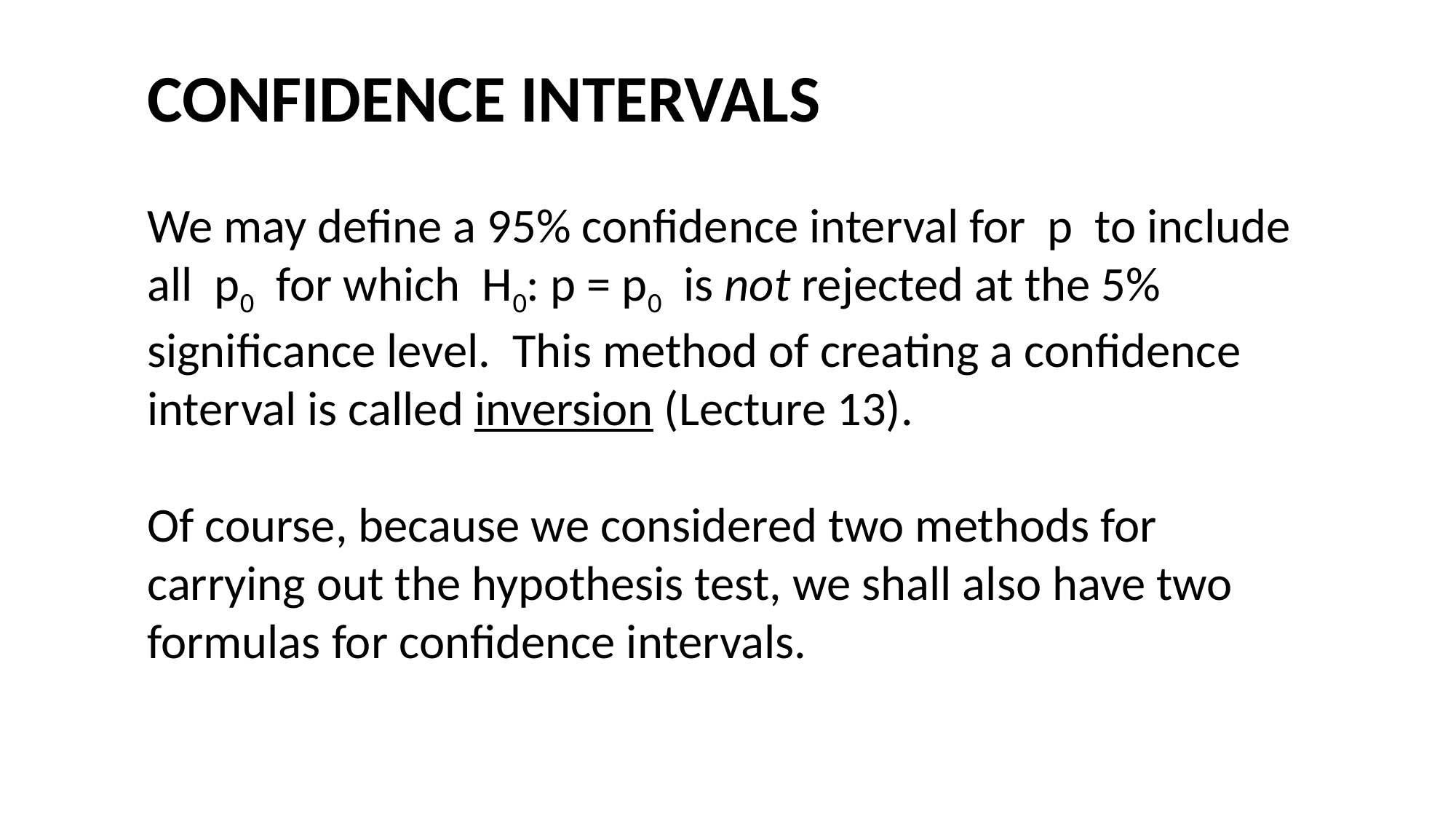

#
CONFIDENCE INTERVALS

We may define a 95% confidence interval for  p  to include all  p0  for which  H0: p = p0  is not rejected at the 5% significance level.  This method of creating a confidence interval is called inversion (Lecture 13).

Of course, because we considered two methods for carrying out the hypothesis test, we shall also have two formulas for confidence intervals.